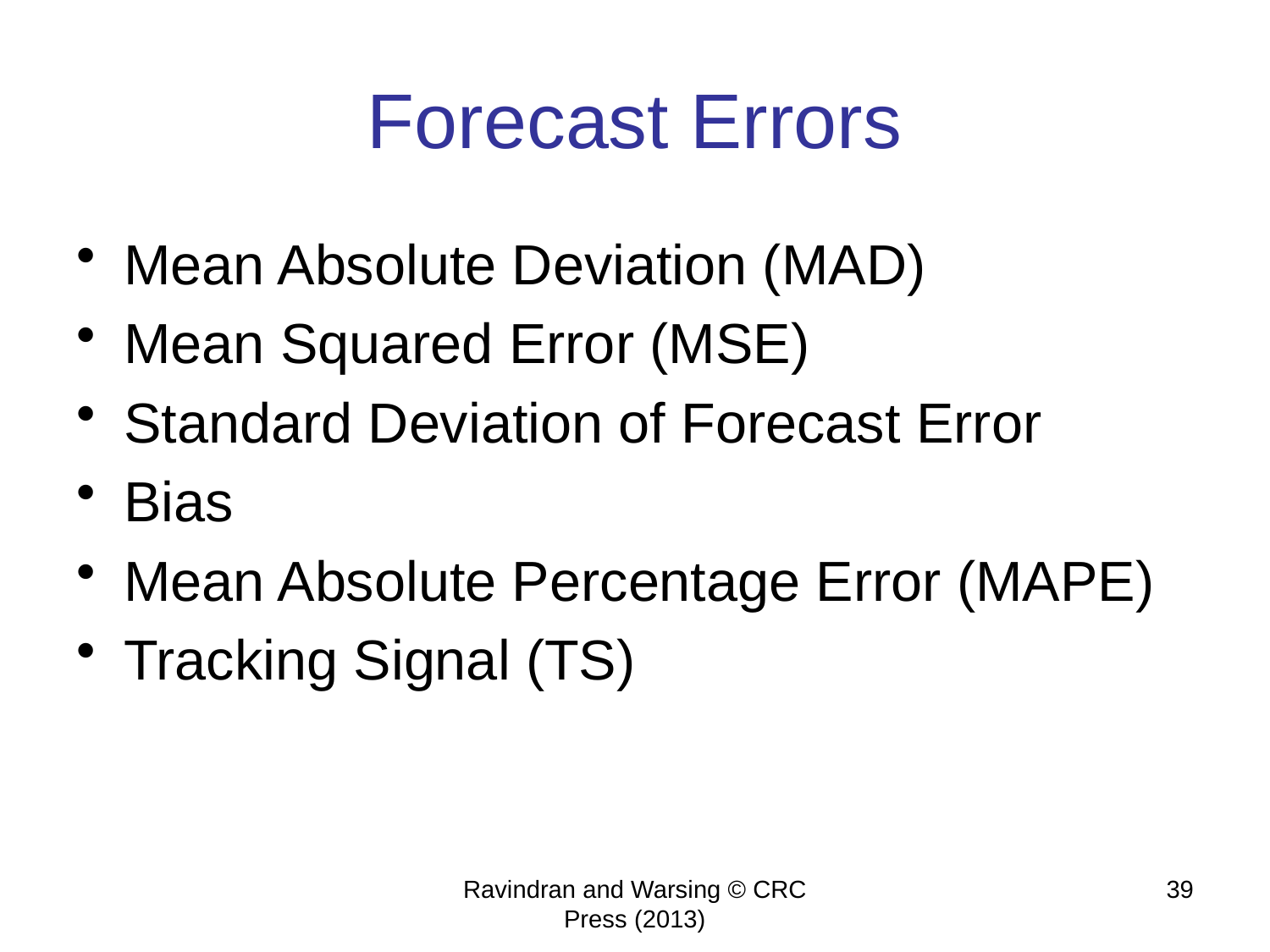

# Forecast Errors
Mean Absolute Deviation (MAD)
Mean Squared Error (MSE)
Standard Deviation of Forecast Error
Bias
Mean Absolute Percentage Error (MAPE)
Tracking Signal (TS)

Ravindran and Warsing © CRC Press (2013)
39